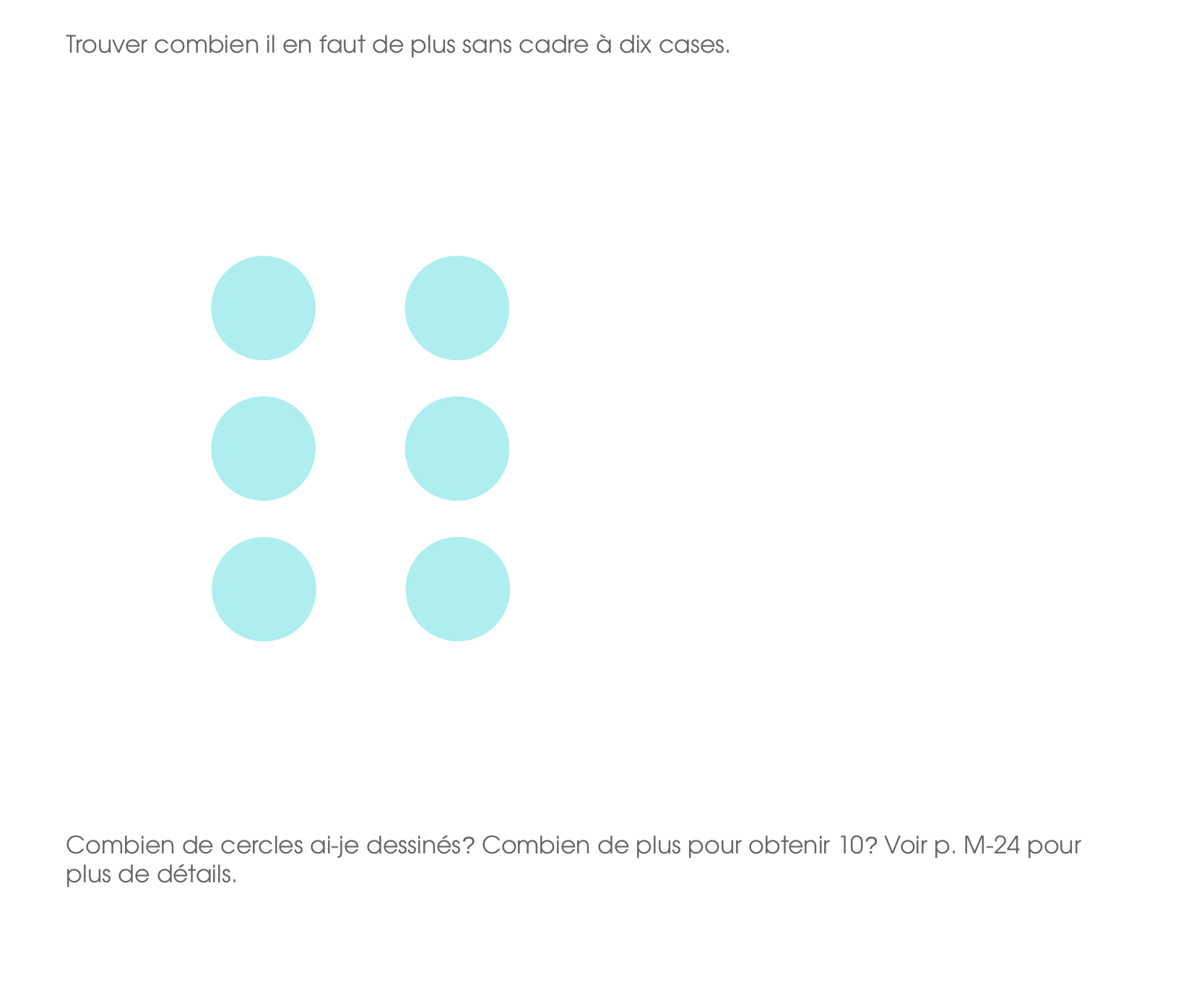

Trouver combien il en faut de plus sans cadre à dix cases.

Combien de cercles ai-je dessinés? Combien de plus pour obtenir 10? Voir p. M-24 pour plus de détails.